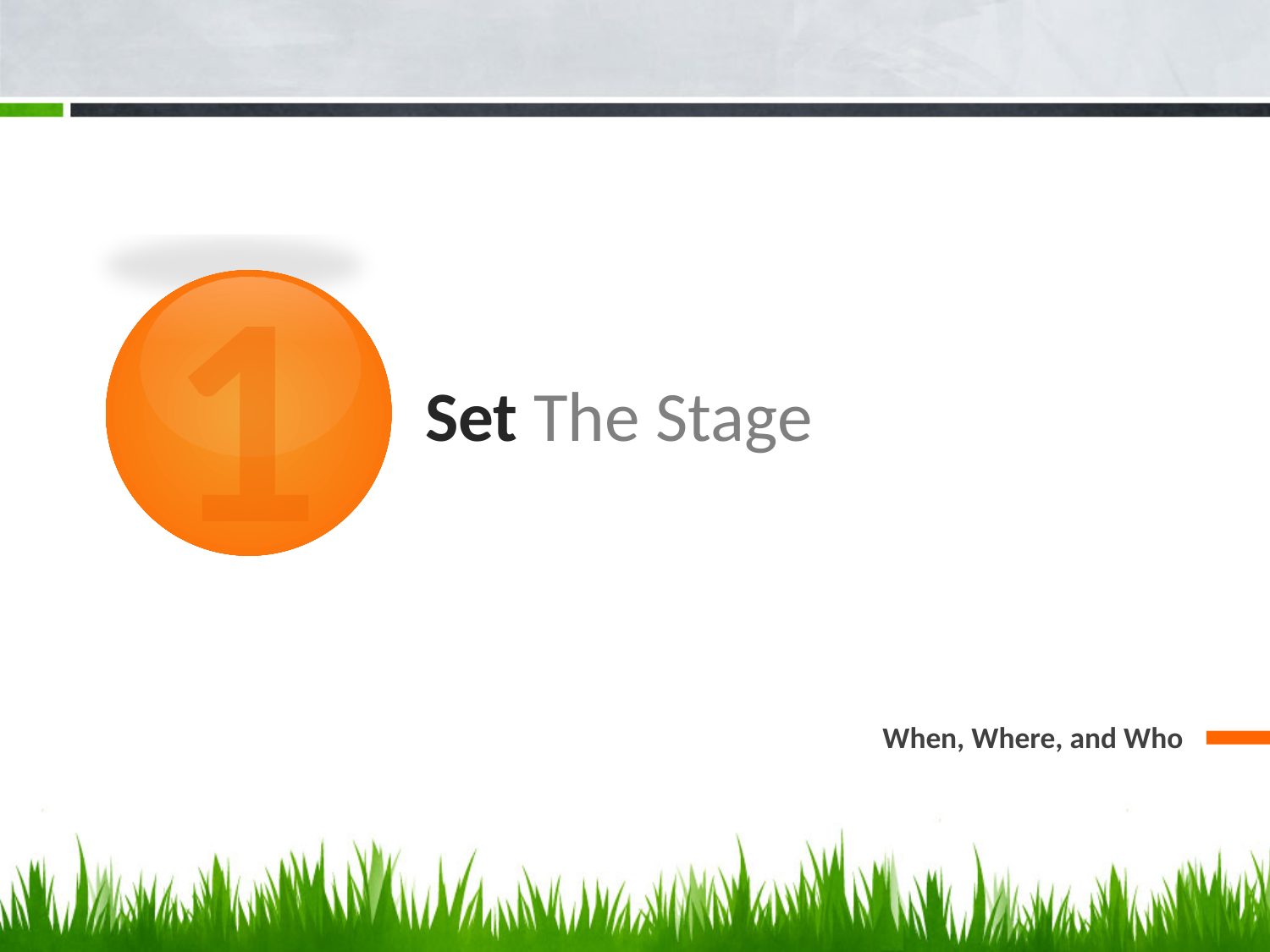

1
# Set The Stage
When, Where, and Who